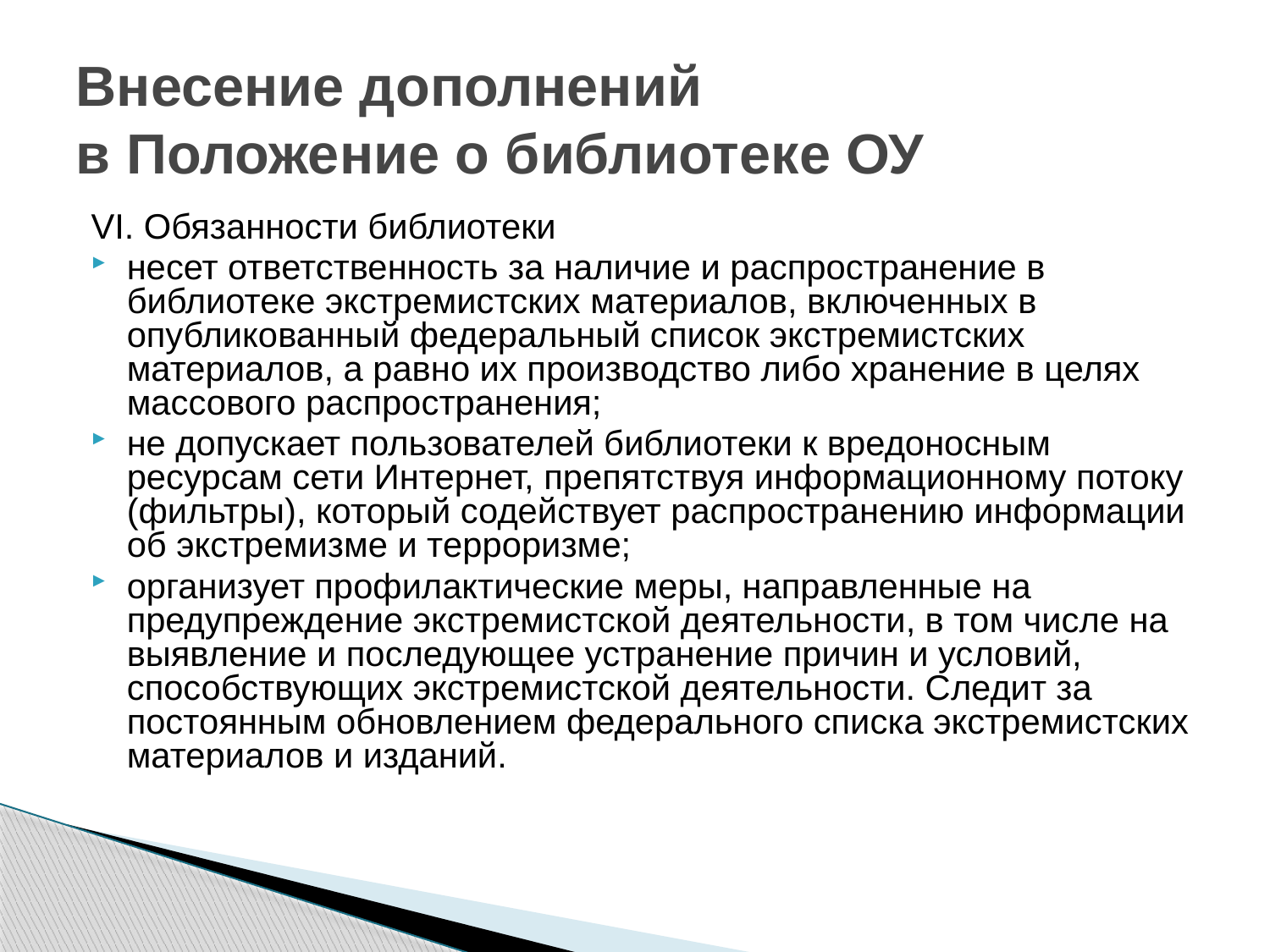

# Внесение дополнений в Положение о библиотеке ОУ
VI. Обязанности библиотеки
несет ответственность за наличие и распространение в библиотеке экстремистских материалов, включенных в опубликованный федеральный список экстремистских материалов, а равно их производство либо хранение в целях массового распространения;
не допускает пользователей библиотеки к вредоносным ресурсам сети Интернет, препятствуя информационному потоку (фильтры), который содействует распространению информации об экстремизме и терроризме;
организует профилактические меры, направленные на предупреждение экстремистской деятельности, в том числе на выявление и последующее устранение причин и условий, способствующих экстремистской деятельности. Следит за  постоянным обновлением федерального списка экстремистских материалов и изданий.